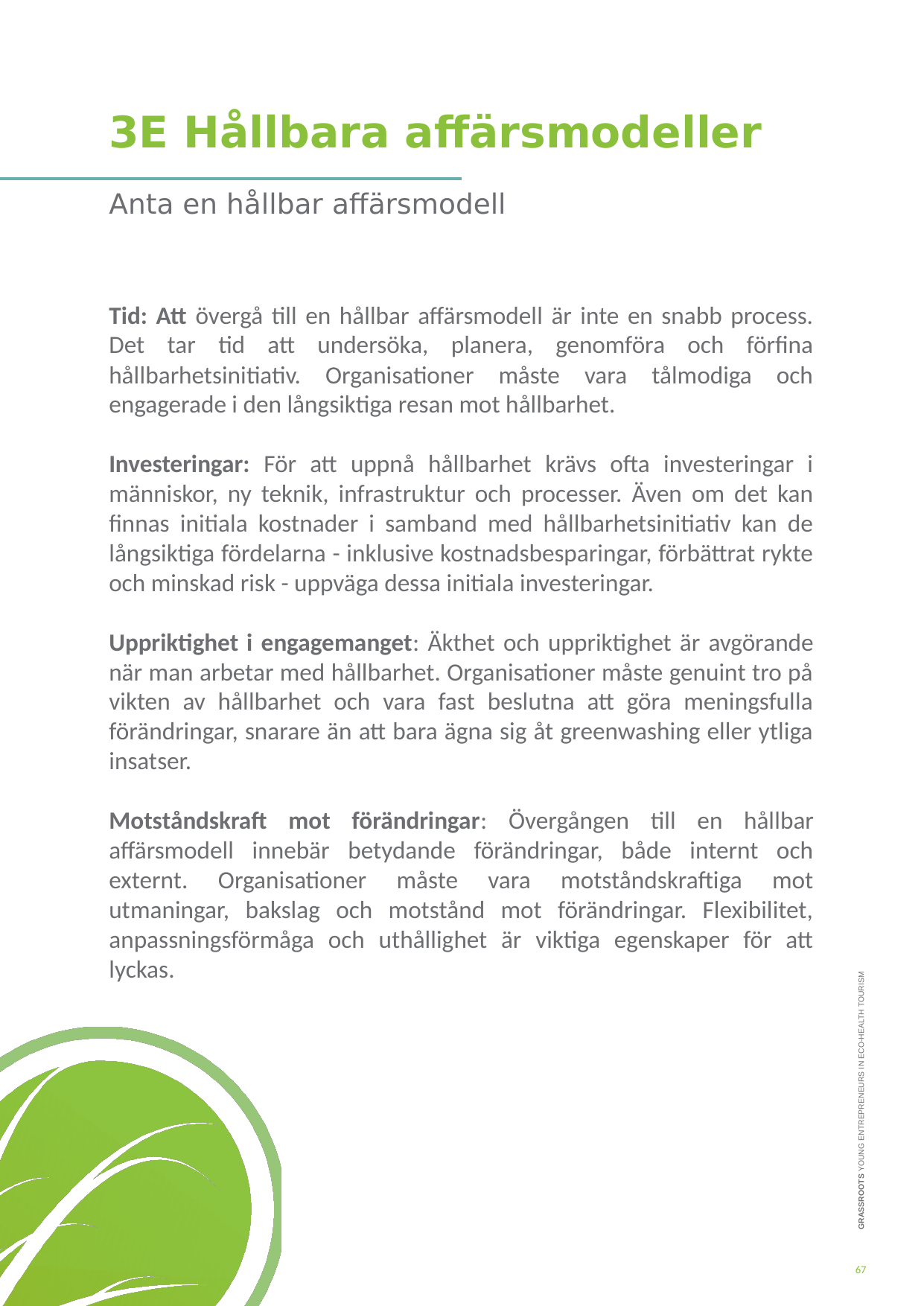

3E Hållbara affärsmodeller
Anta en hållbar affärsmodell
Tid: Att övergå till en hållbar affärsmodell är inte en snabb process. Det tar tid att undersöka, planera, genomföra och förfina hållbarhetsinitiativ. Organisationer måste vara tålmodiga och engagerade i den långsiktiga resan mot hållbarhet.

Investeringar: För att uppnå hållbarhet krävs ofta investeringar i människor, ny teknik, infrastruktur och processer. Även om det kan finnas initiala kostnader i samband med hållbarhetsinitiativ kan de långsiktiga fördelarna - inklusive kostnadsbesparingar, förbättrat rykte och minskad risk - uppväga dessa initiala investeringar.

Uppriktighet i engagemanget: Äkthet och uppriktighet är avgörande när man arbetar med hållbarhet. Organisationer måste genuint tro på vikten av hållbarhet och vara fast beslutna att göra meningsfulla förändringar, snarare än att bara ägna sig åt greenwashing eller ytliga insatser.

Motståndskraft mot förändringar: Övergången till en hållbar affärsmodell innebär betydande förändringar, både internt och externt. Organisationer måste vara motståndskraftiga mot utmaningar, bakslag och motstånd mot förändringar. Flexibilitet, anpassningsförmåga och uthållighet är viktiga egenskaper för att lyckas.

67